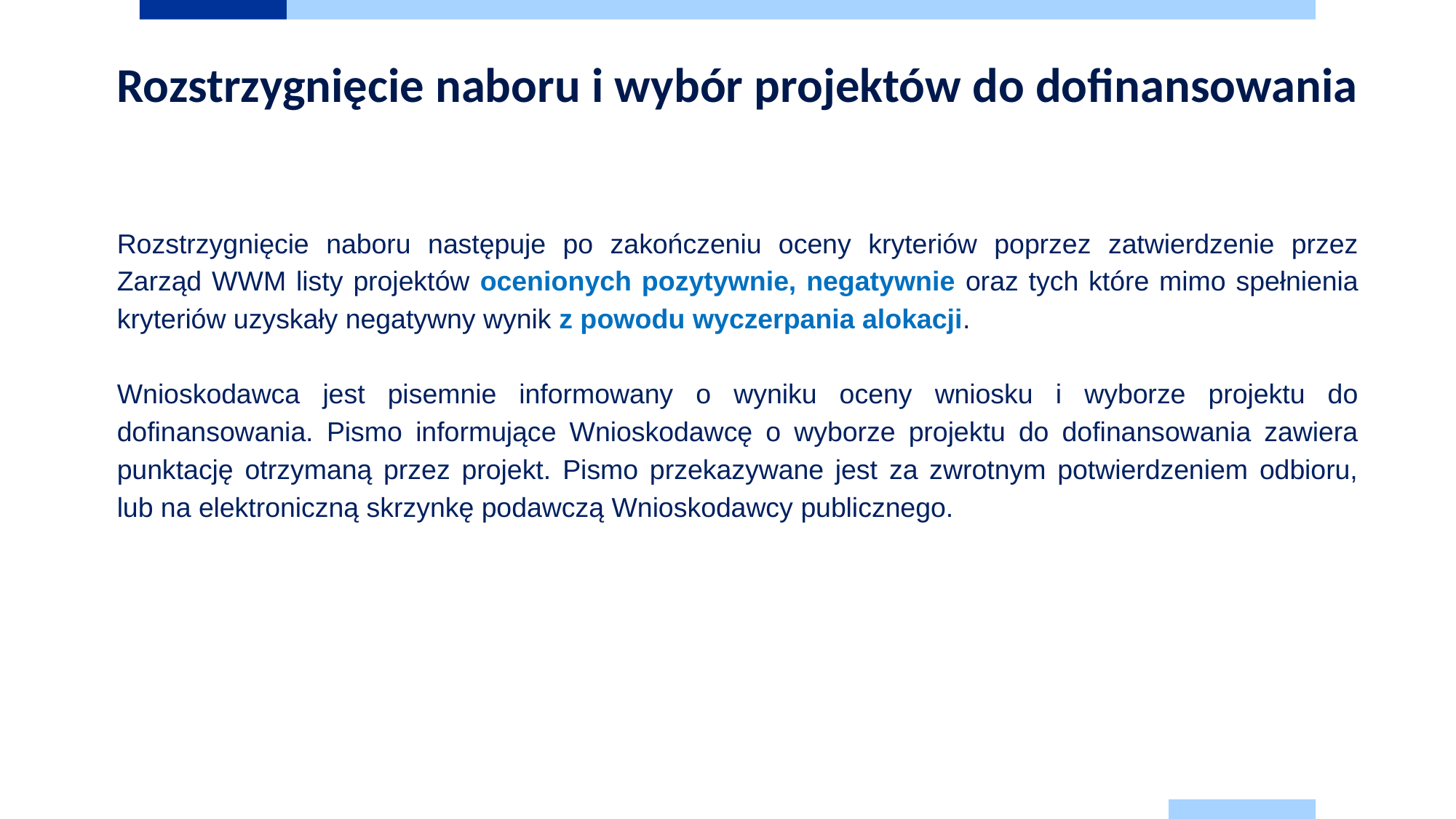

Rozstrzygnięcie naboru i wybór projektów do dofinansowania
Rozstrzygnięcie naboru następuje po zakończeniu oceny kryteriów poprzez zatwierdzenie przez Zarząd WWM listy projektów ocenionych pozytywnie, negatywnie oraz tych które mimo spełnienia kryteriów uzyskały negatywny wynik z powodu wyczerpania alokacji.

Wnioskodawca jest pisemnie informowany o wyniku oceny wniosku i wyborze projektu do dofinansowania. Pismo informujące Wnioskodawcę o wyborze projektu do dofinansowania zawiera punktację otrzymaną przez projekt. Pismo przekazywane jest za zwrotnym potwierdzeniem odbioru, lub na elektroniczną skrzynkę podawczą Wnioskodawcy publicznego.